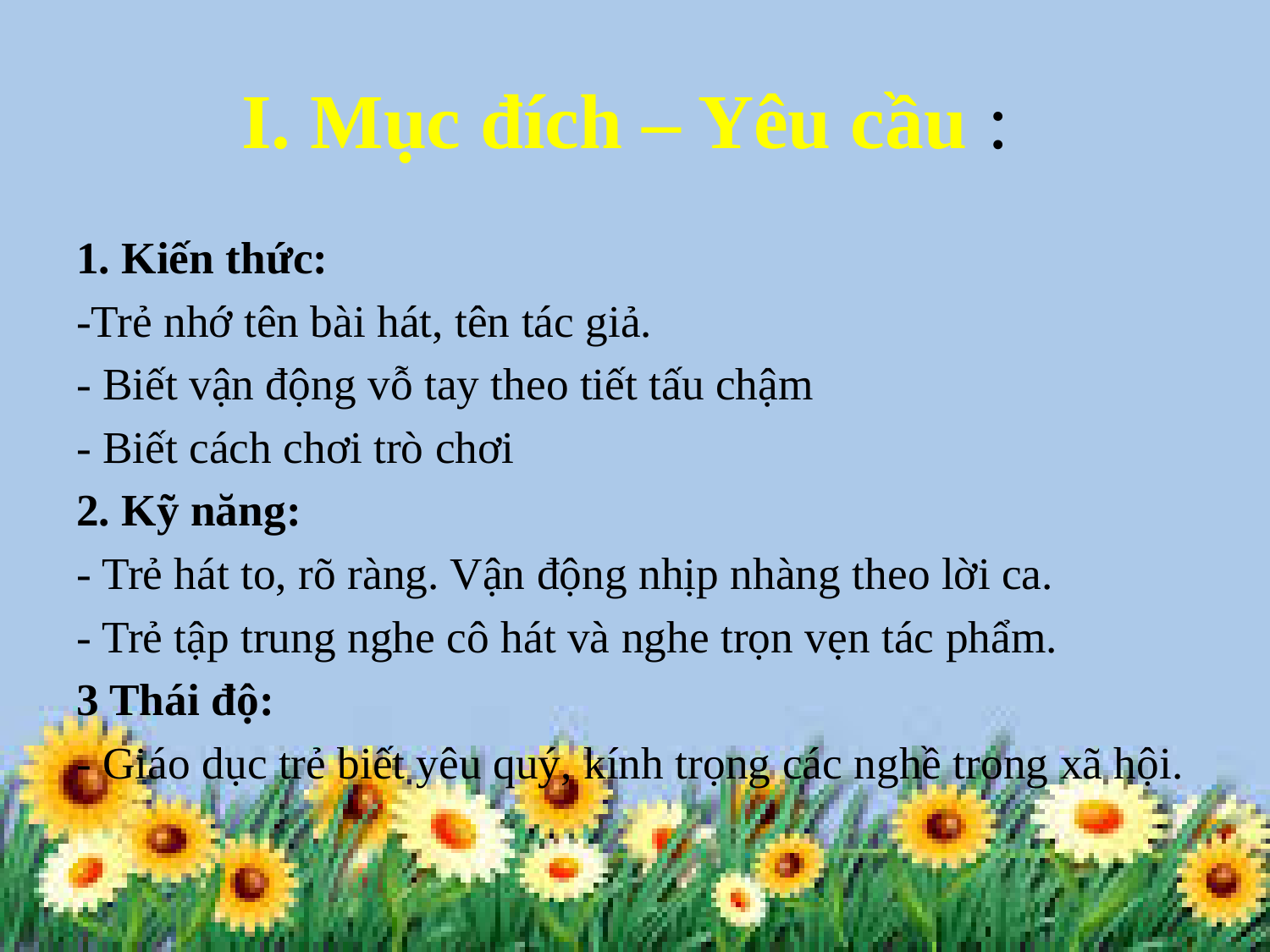

# I. Mục đích – Yêu cầu :
1. Kiến thức:
-Trẻ nhớ tên bài hát, tên tác giả.
- Biết vận động vỗ tay theo tiết tấu chậm
- Biết cách chơi trò chơi
2. Kỹ năng:
- Trẻ hát to, rõ ràng. Vận động nhịp nhàng theo lời ca.
- Trẻ tập trung nghe cô hát và nghe trọn vẹn tác phẩm.
3 Thái độ:
- Giáo dục trẻ biết yêu quý, kính trọng các nghề trong xã hội.